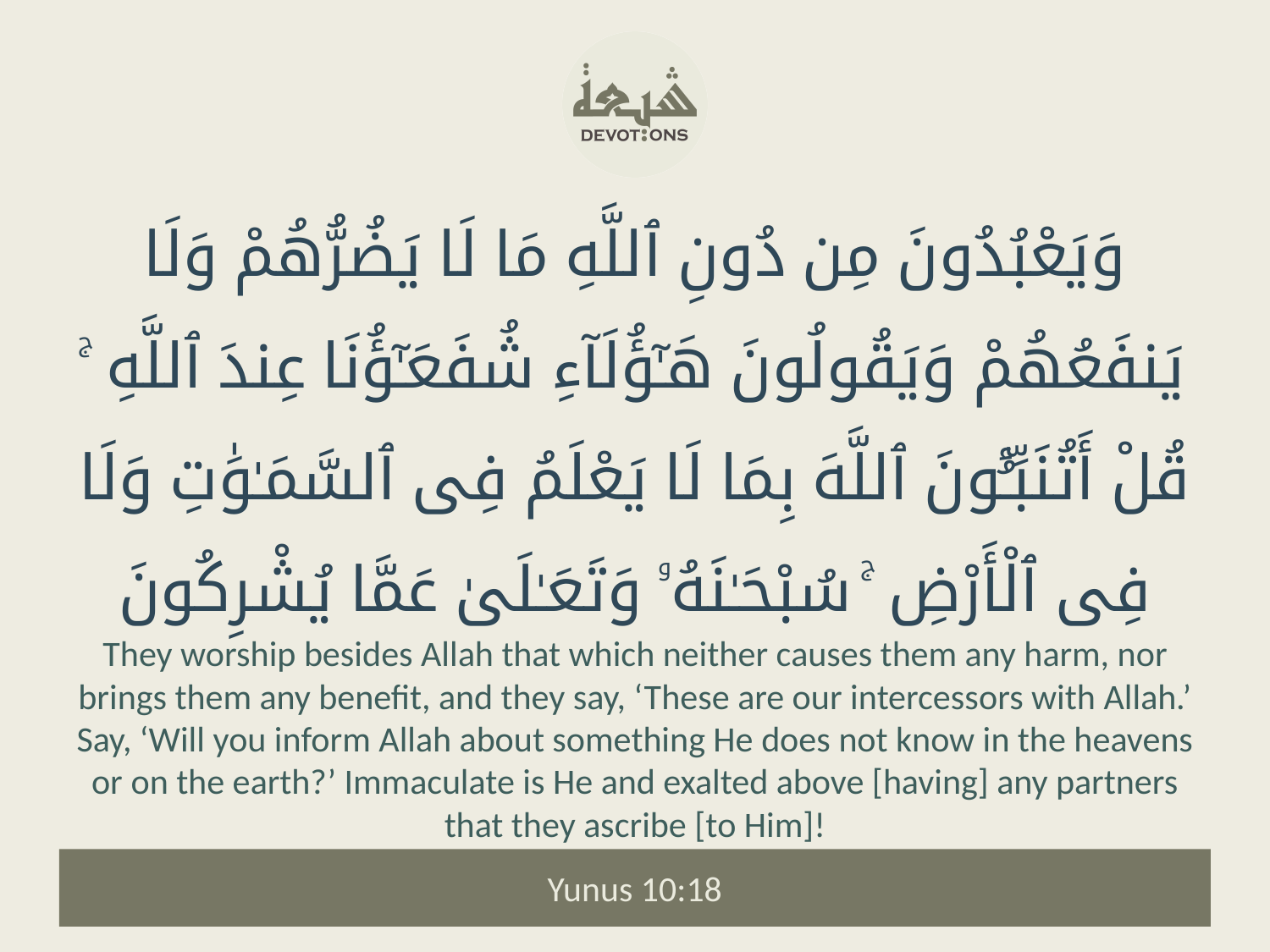

وَيَعْبُدُونَ مِن دُونِ ٱللَّهِ مَا لَا يَضُرُّهُمْ وَلَا يَنفَعُهُمْ وَيَقُولُونَ هَـٰٓؤُلَآءِ شُفَعَـٰٓؤُنَا عِندَ ٱللَّهِ ۚ قُلْ أَتُنَبِّـُٔونَ ٱللَّهَ بِمَا لَا يَعْلَمُ فِى ٱلسَّمَـٰوَٰتِ وَلَا فِى ٱلْأَرْضِ ۚ سُبْحَـٰنَهُۥ وَتَعَـٰلَىٰ عَمَّا يُشْرِكُونَ
They worship besides Allah that which neither causes them any harm, nor brings them any benefit, and they say, ‘These are our intercessors with Allah.’ Say, ‘Will you inform Allah about something He does not know in the heavens or on the earth?’ Immaculate is He and exalted above [having] any partners that they ascribe [to Him]!
Yunus 10:18